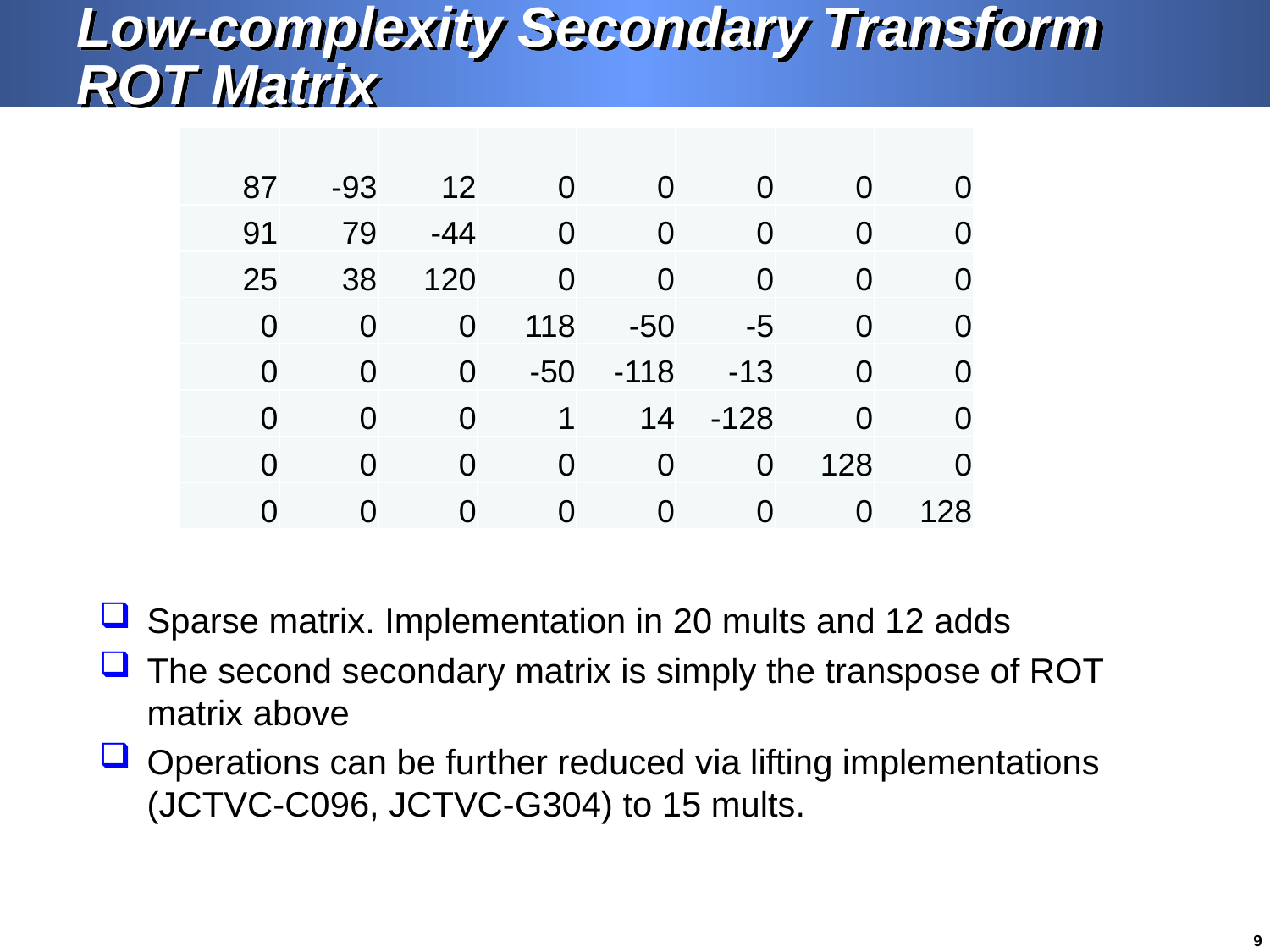

# Low-complexity Secondary Transform ROT Matrix
| 87 | -93 | 12 | 0 | 0 | 0 | 0 | 0 |
| --- | --- | --- | --- | --- | --- | --- | --- |
| 91 | 79 | -44 | 0 | 0 | 0 | 0 | 0 |
| 25 | 38 | 120 | 0 | 0 | 0 | 0 | 0 |
| 0 | 0 | 0 | 118 | -50 | -5 | 0 | 0 |
| 0 | 0 | 0 | -50 | -118 | -13 | 0 | 0 |
| 0 | 0 | 0 | 1 | 14 | -128 | 0 | 0 |
| 0 | 0 | 0 | 0 | 0 | 0 | 128 | 0 |
| 0 | 0 | 0 | 0 | 0 | 0 | 0 | 128 |
Sparse matrix. Implementation in 20 mults and 12 adds
The second secondary matrix is simply the transpose of ROT matrix above
Operations can be further reduced via lifting implementations (JCTVC-C096, JCTVC-G304) to 15 mults.
9